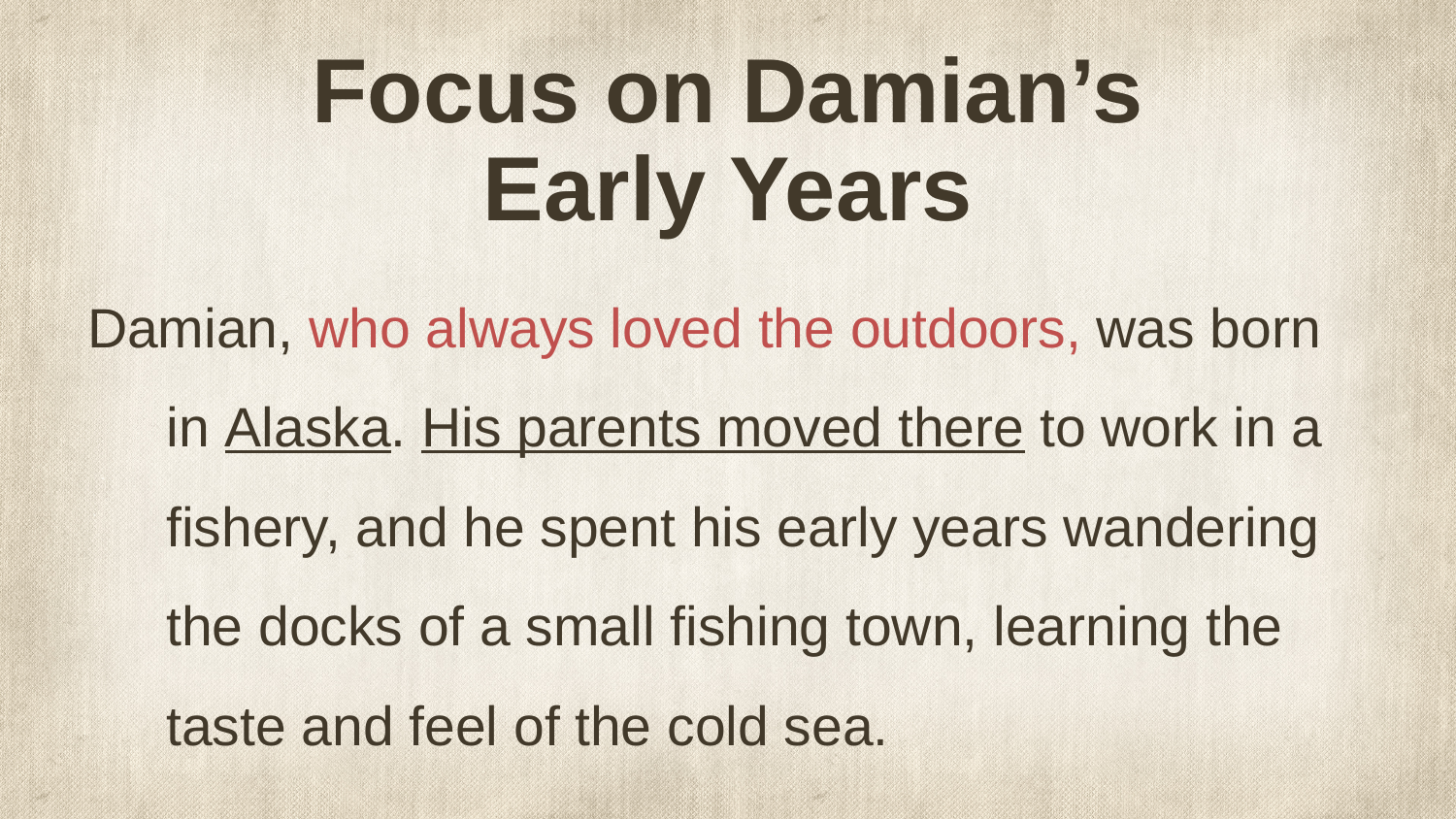

# Focus on Damian’s Early Years
Damian, who always loved the outdoors, was born in Alaska. His parents moved there to work in a fishery, and he spent his early years wandering the docks of a small fishing town, learning the taste and feel of the cold sea.